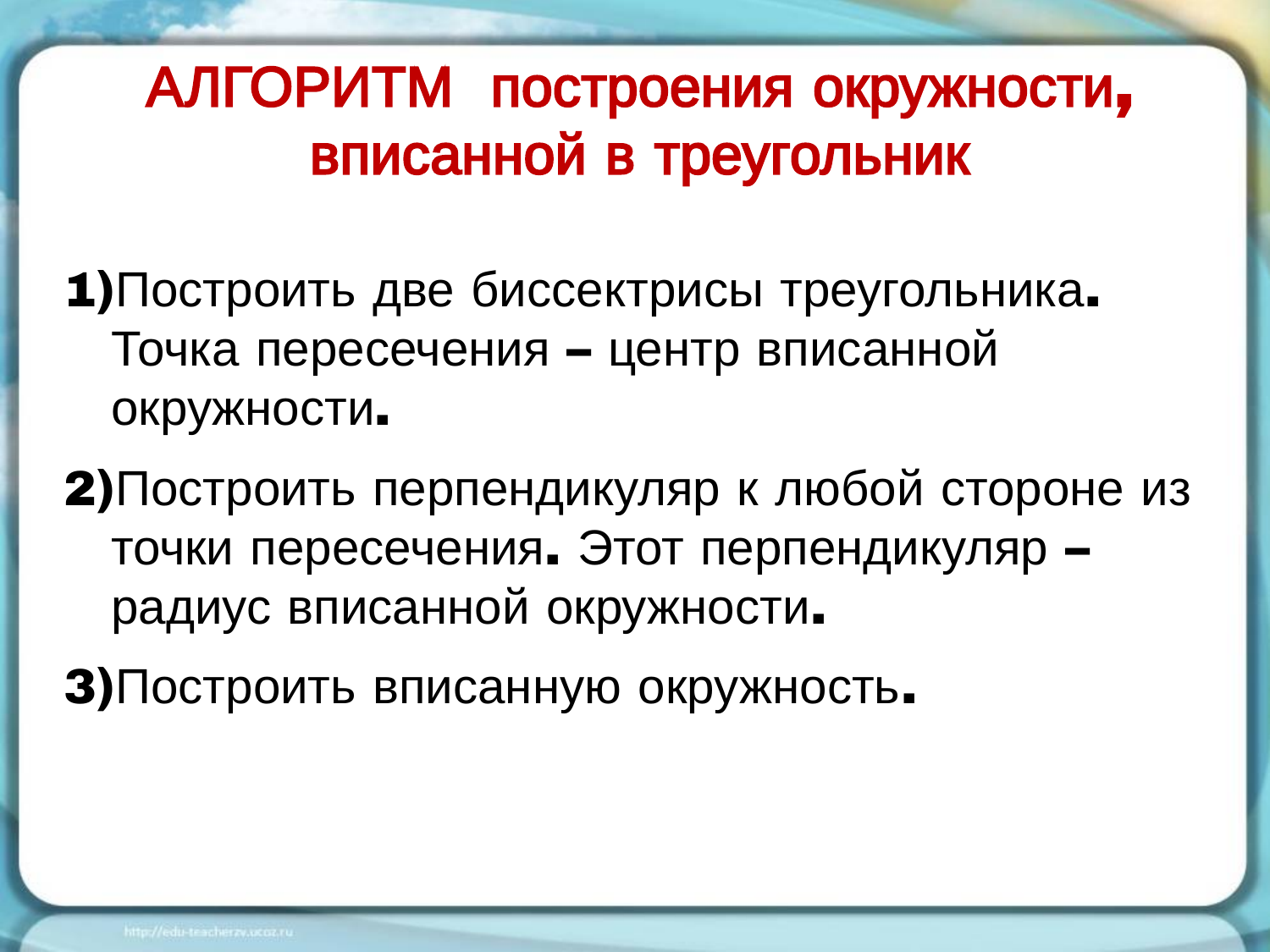

# АЛГОРИТМ  построения окружности, вписанной в треугольник
Построить две биссектрисы треугольника. Точка пересечения – центр вписанной окружности.
Построить перпендикуляр к любой стороне из точки пересечения. Этот перпендикуляр – радиус вписанной окружности.
Построить вписанную окружность.